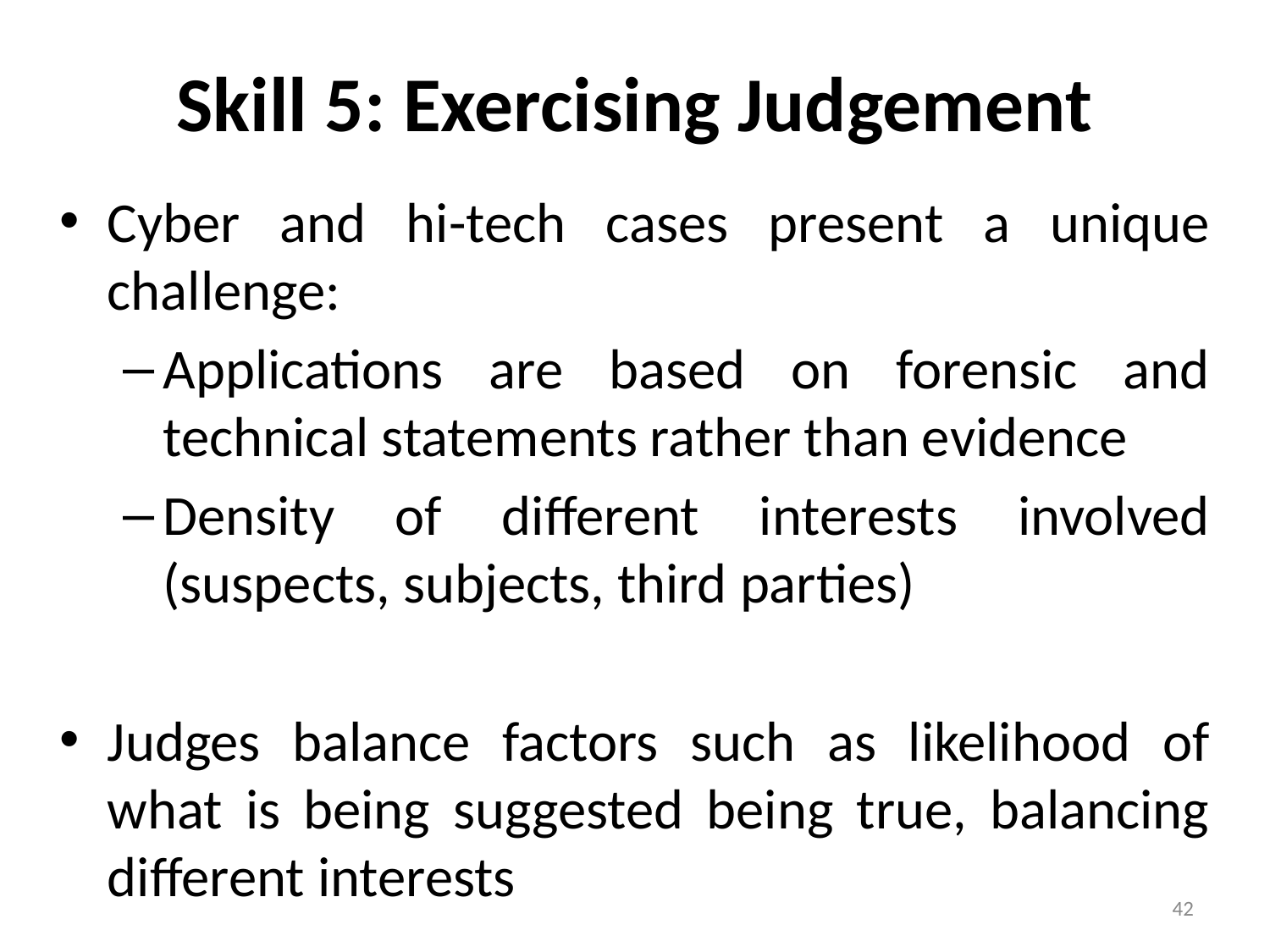

# Skill 5: Exercising Judgement
Cyber and hi-tech cases present a unique challenge:
Applications are based on forensic and technical statements rather than evidence
Density of different interests involved (suspects, subjects, third parties)

Judges balance factors such as likelihood of what is being suggested being true, balancing different interests
42